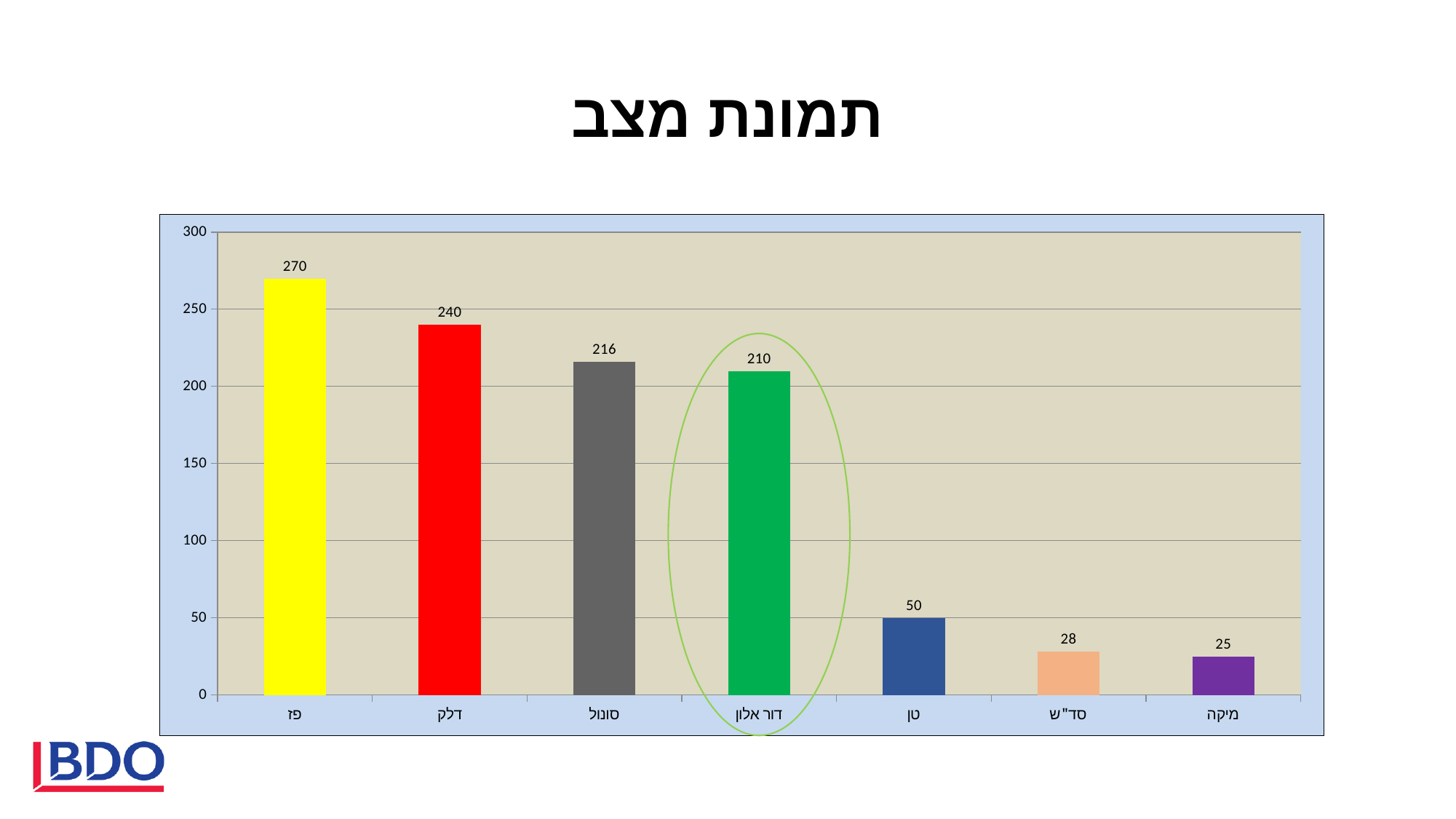

תמונת מצב

### Chart

| Category | מספר תחנות |
|---|---|
| פז | 270.0 |
| דלק | 240.0 |
| סונול | 216.0 |
| דור אלון | 210.0 |
| טן | 50.0 |
| סד"ש | 28.0 |
| מיקה | 25.0 |